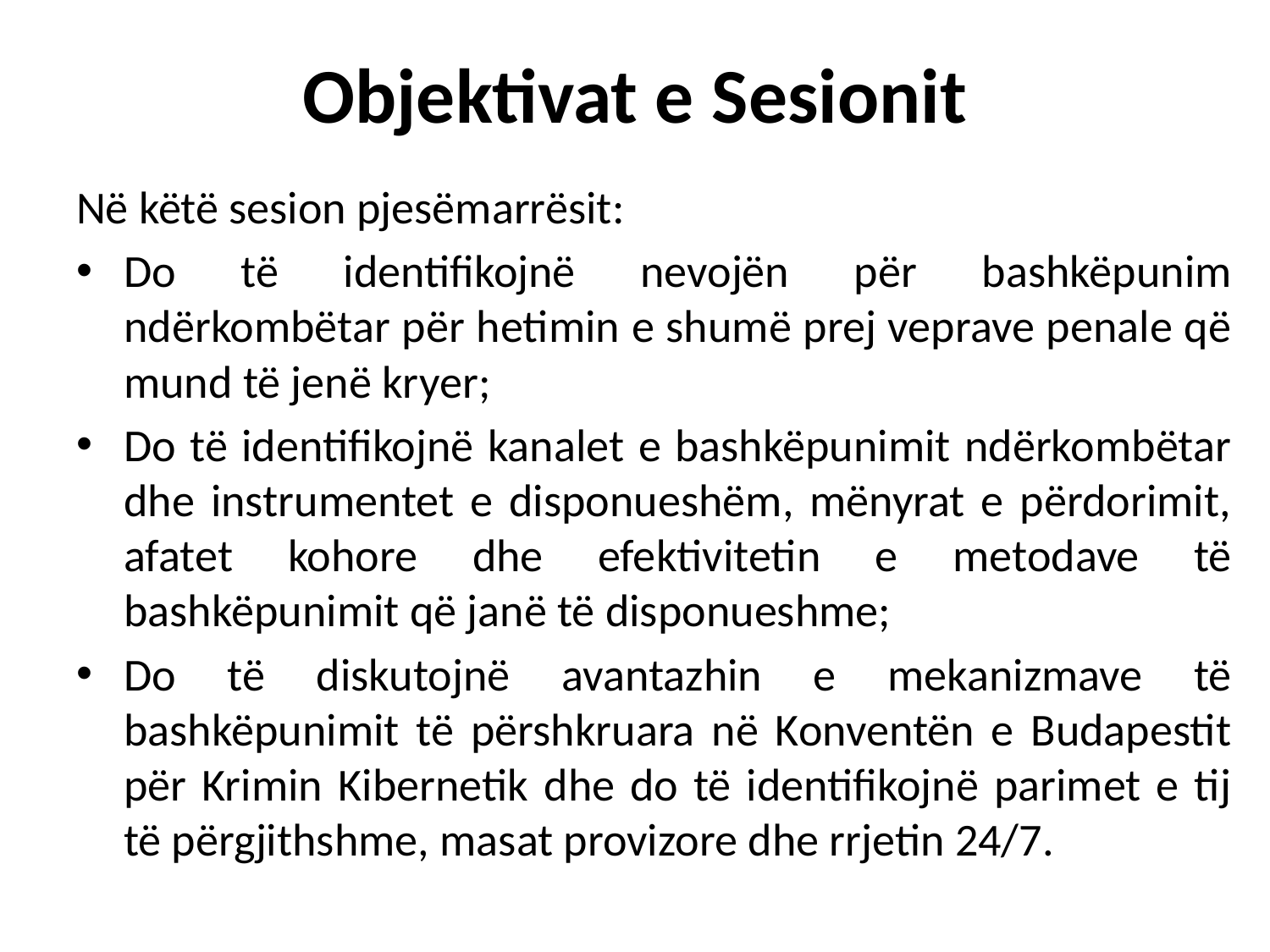

# Objektivat e Sesionit
Në këtë sesion pjesëmarrësit:
Do të identifikojnë nevojën për bashkëpunim ndërkombëtar për hetimin e shumë prej veprave penale që mund të jenë kryer;
Do të identifikojnë kanalet e bashkëpunimit ndërkombëtar dhe instrumentet e disponueshëm, mënyrat e përdorimit, afatet kohore dhe efektivitetin e metodave të bashkëpunimit që janë të disponueshme;
Do të diskutojnë avantazhin e mekanizmave të bashkëpunimit të përshkruara në Konventën e Budapestit për Krimin Kibernetik dhe do të identifikojnë parimet e tij të përgjithshme, masat provizore dhe rrjetin 24/7.